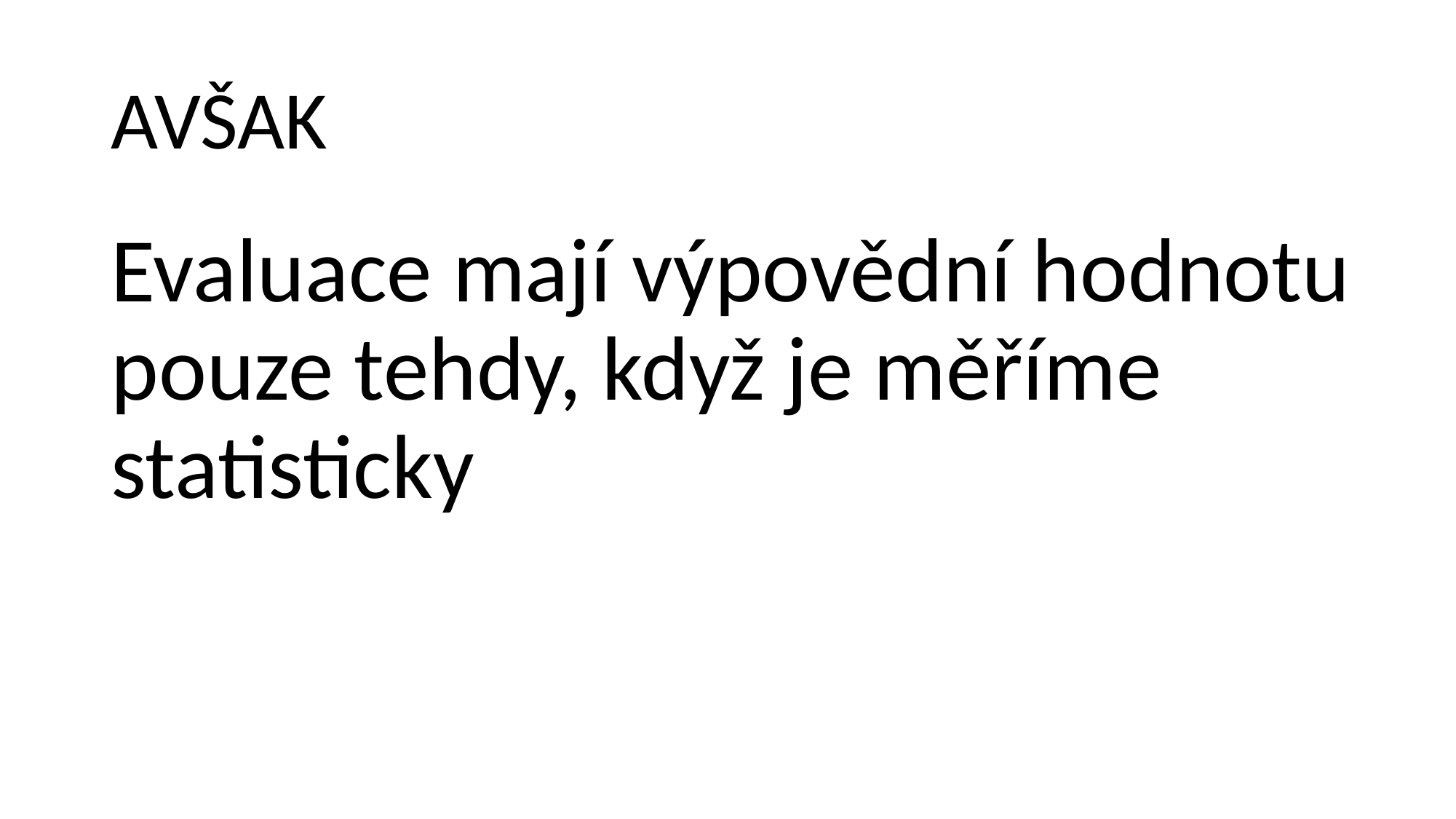

# AVŠAK
Evaluace mají výpovědní hodnotu pouze tehdy, když je měříme statisticky